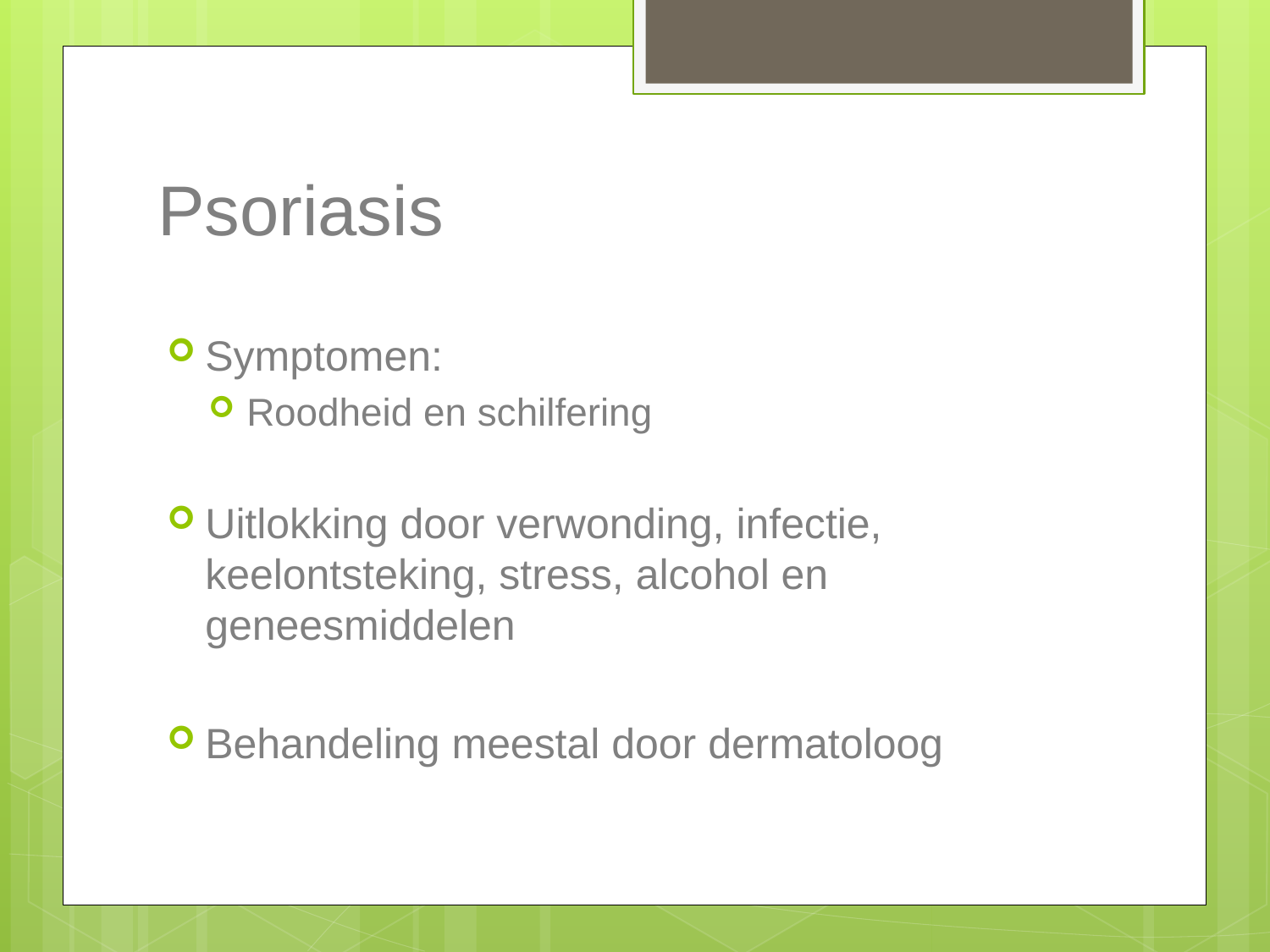

# Psoriasis
Symptomen:
Roodheid en schilfering

Uitlokking door verwonding, infectie, keelontsteking, stress, alcohol en geneesmiddelen

Behandeling meestal door dermatoloog